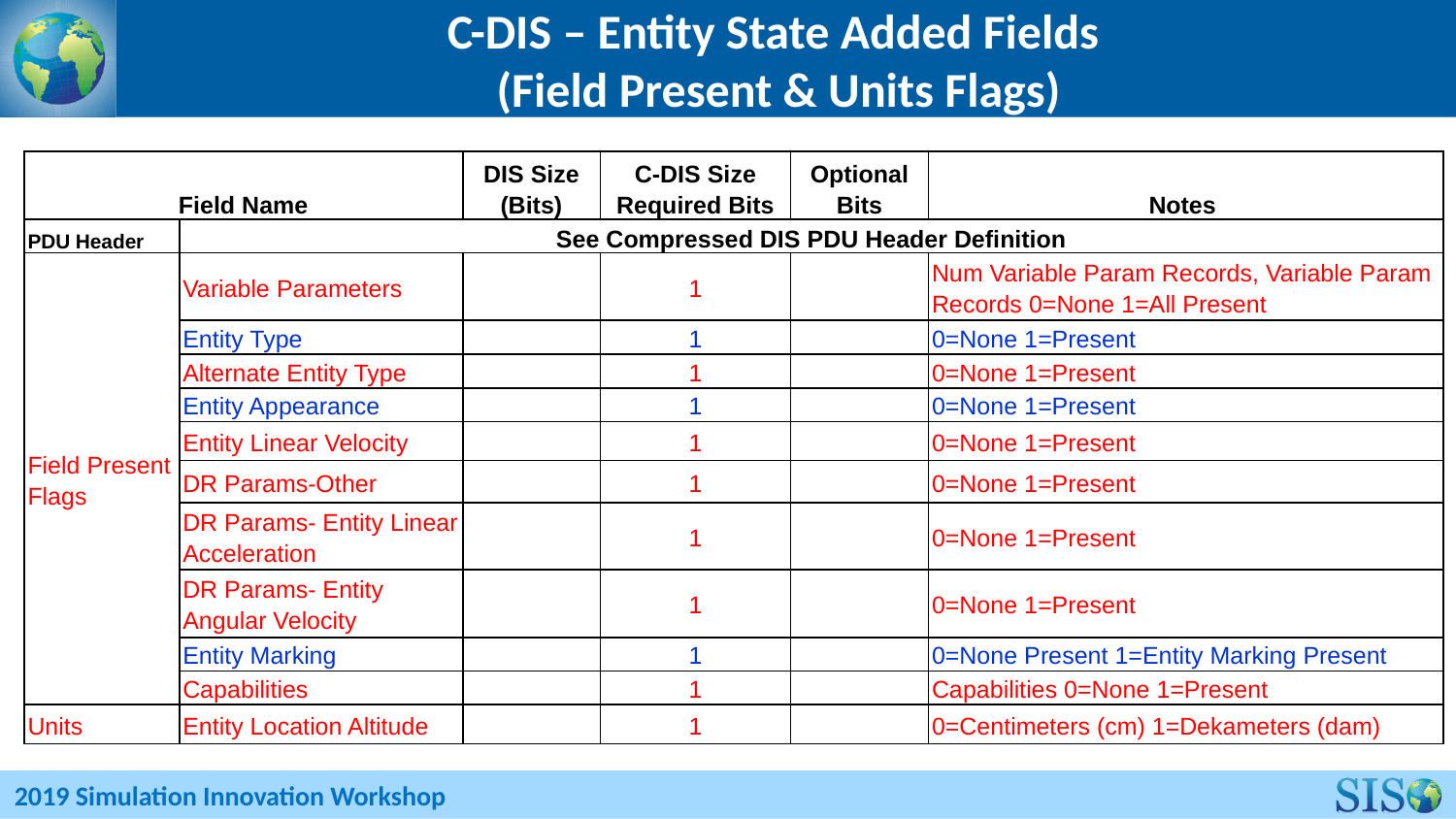

# C-DIS – Entity State Added Fields (Field Present & Units Flags)
| Field Name |  | DIS Size (Bits) | C-DIS Size Required Bits | Optional Bits | Notes |
| --- | --- | --- | --- | --- | --- |
| PDU Header | See Compressed DIS PDU Header Definition |  |  |  |  |
| Field Present Flags | Variable Parameters |  | 1 |  | Num Variable Param Records, Variable Param Records 0=None 1=All Present |
|  | Entity Type |  | 1 |  | 0=None 1=Present |
|  | Alternate Entity Type |  | 1 |  | 0=None 1=Present |
|  | Entity Appearance |  | 1 |  | 0=None 1=Present |
|  | Entity Linear Velocity |  | 1 |  | 0=None 1=Present |
|  | DR Params-Other |  | 1 |  | 0=None 1=Present |
|  | DR Params- Entity Linear Acceleration |  | 1 |  | 0=None 1=Present |
|  | DR Params- Entity Angular Velocity |  | 1 |  | 0=None 1=Present |
|  | Entity Marking |  | 1 |  | 0=None Present 1=Entity Marking Present |
|  | Capabilities |  | 1 |  | Capabilities 0=None 1=Present |
| Units | Entity Location Altitude |  | 1 |  | 0=Centimeters (cm) 1=Dekameters (dam) |